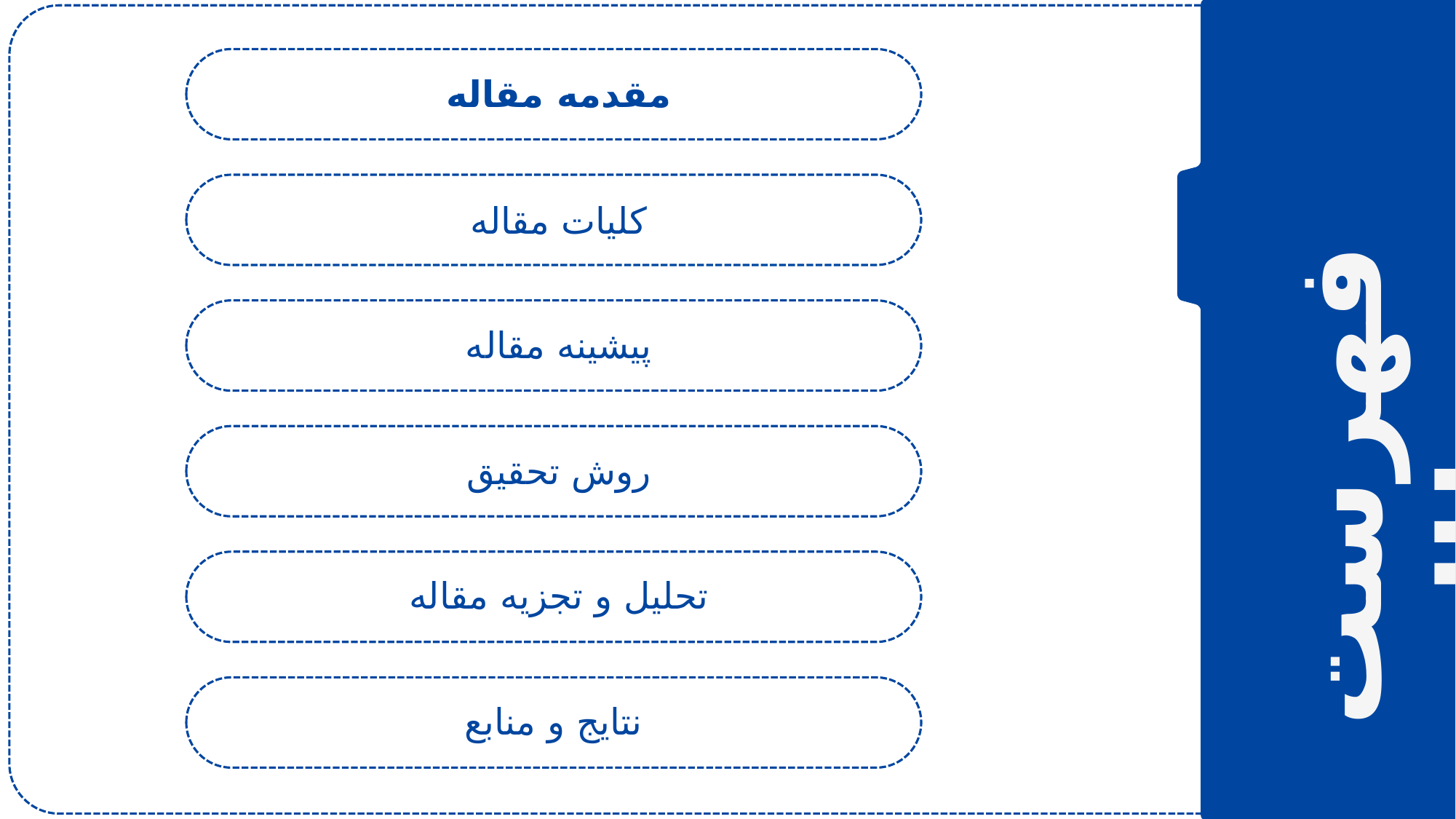

مقدمه مقاله

کلیات مقاله

پیشینه مقاله
فهرست مطالب

روش تحقیق

تحلیل و تجزیه مقاله

نتایج و منابع